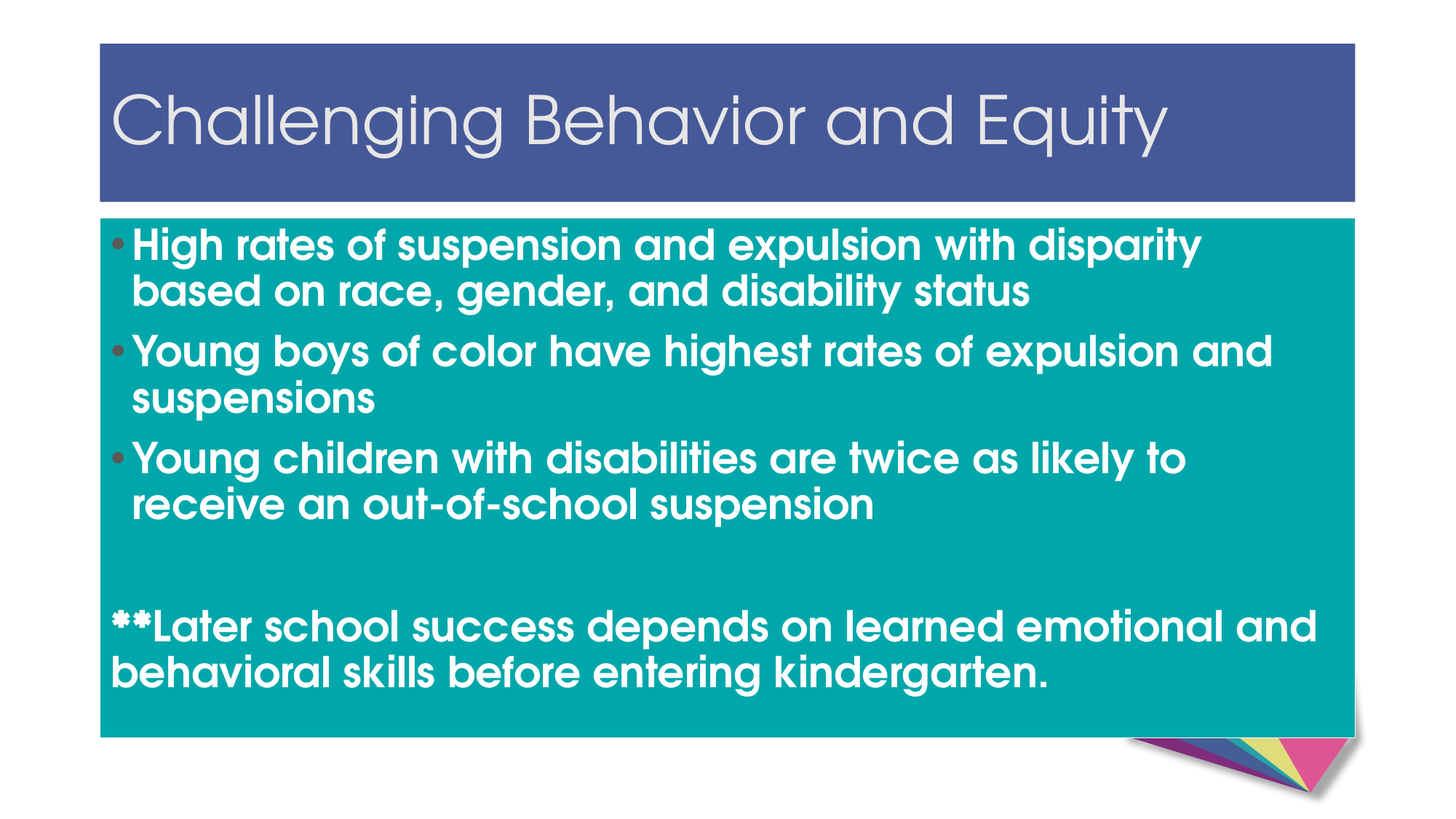

# Challenging Behavior and Equity
High rates of suspension and expulsion with disparity based on race, gender, and disability status
Young boys of color have highest rates of expulsion and suspensions
Young children with disabilities are twice as likely to receive an out-of-school suspension

**Later school success depends on learned emotional and behavioral skills before entering kindergarten.